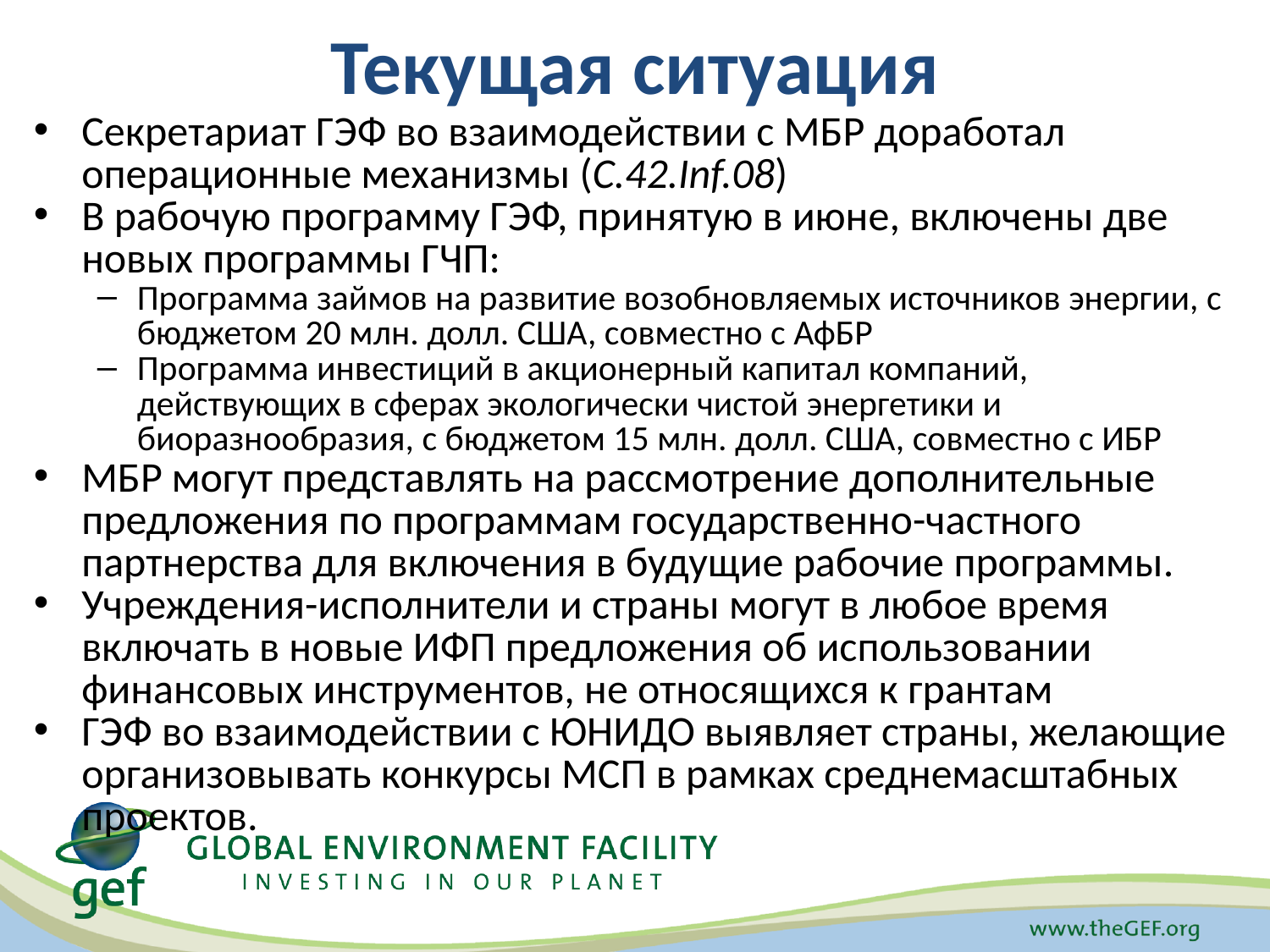

# Текущая ситуация
Секретариат ГЭФ во взаимодействии с МБР доработал операционные механизмы (C.42.Inf.08)
В рабочую программу ГЭФ, принятую в июне, включены две новых программы ГЧП:
Программа займов на развитие возобновляемых источников энергии, с бюджетом 20 млн. долл. США, совместно с АфБР
Программа инвестиций в акционерный капитал компаний, действующих в сферах экологически чистой энергетики и биоразнообразия, с бюджетом 15 млн. долл. США, совместно с ИБР
МБР могут представлять на рассмотрение дополнительные предложения по программам государственно-частного партнерства для включения в будущие рабочие программы.
Учреждения-исполнители и страны могут в любое время включать в новые ИФП предложения об использовании финансовых инструментов, не относящихся к грантам
ГЭФ во взаимодействии с ЮНИДО выявляет страны, желающие организовывать конкурсы МСП в рамках среднемасштабных проектов.